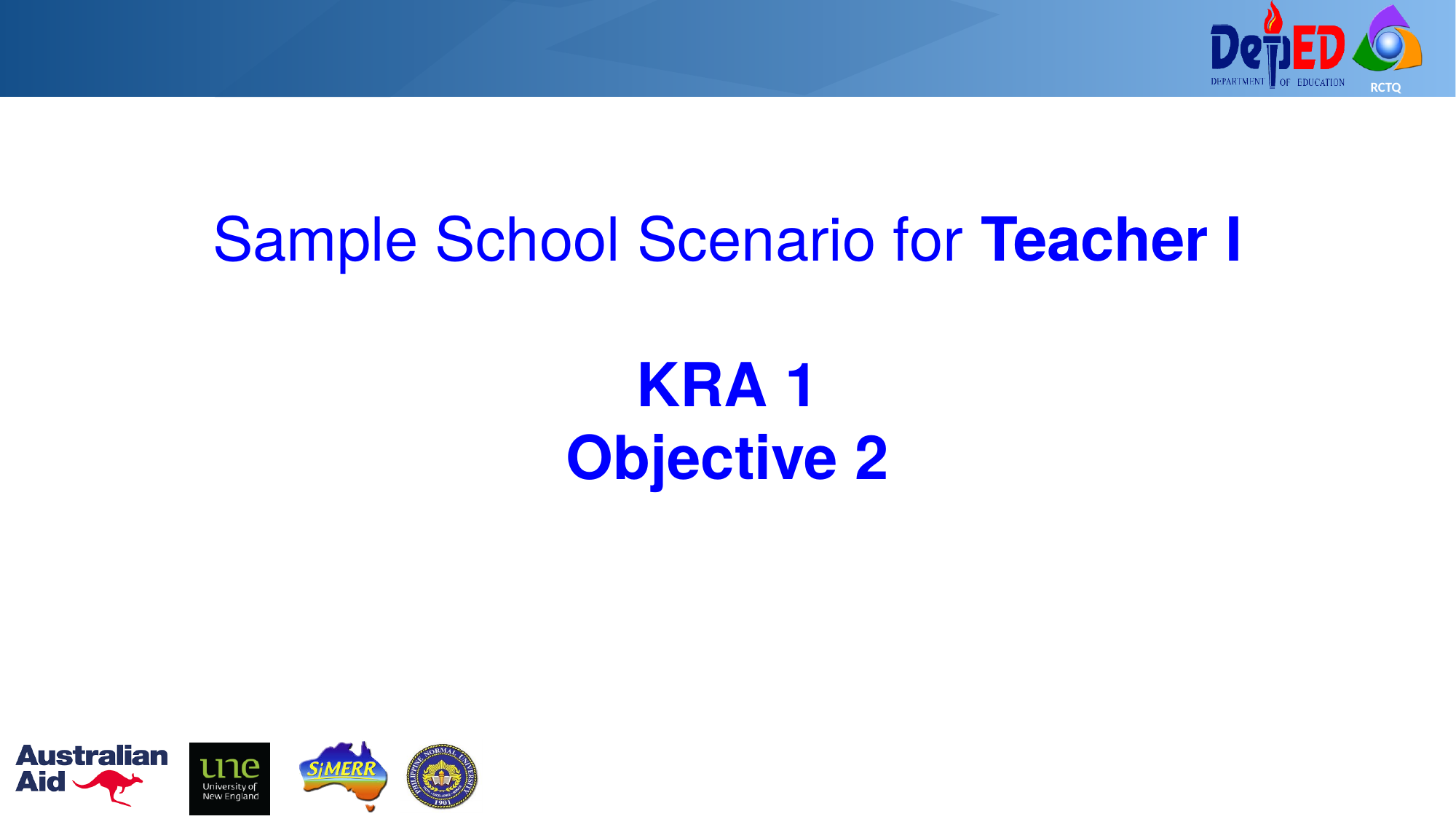

# Sample School Scenario for Teacher I KRA 1 Objective 2